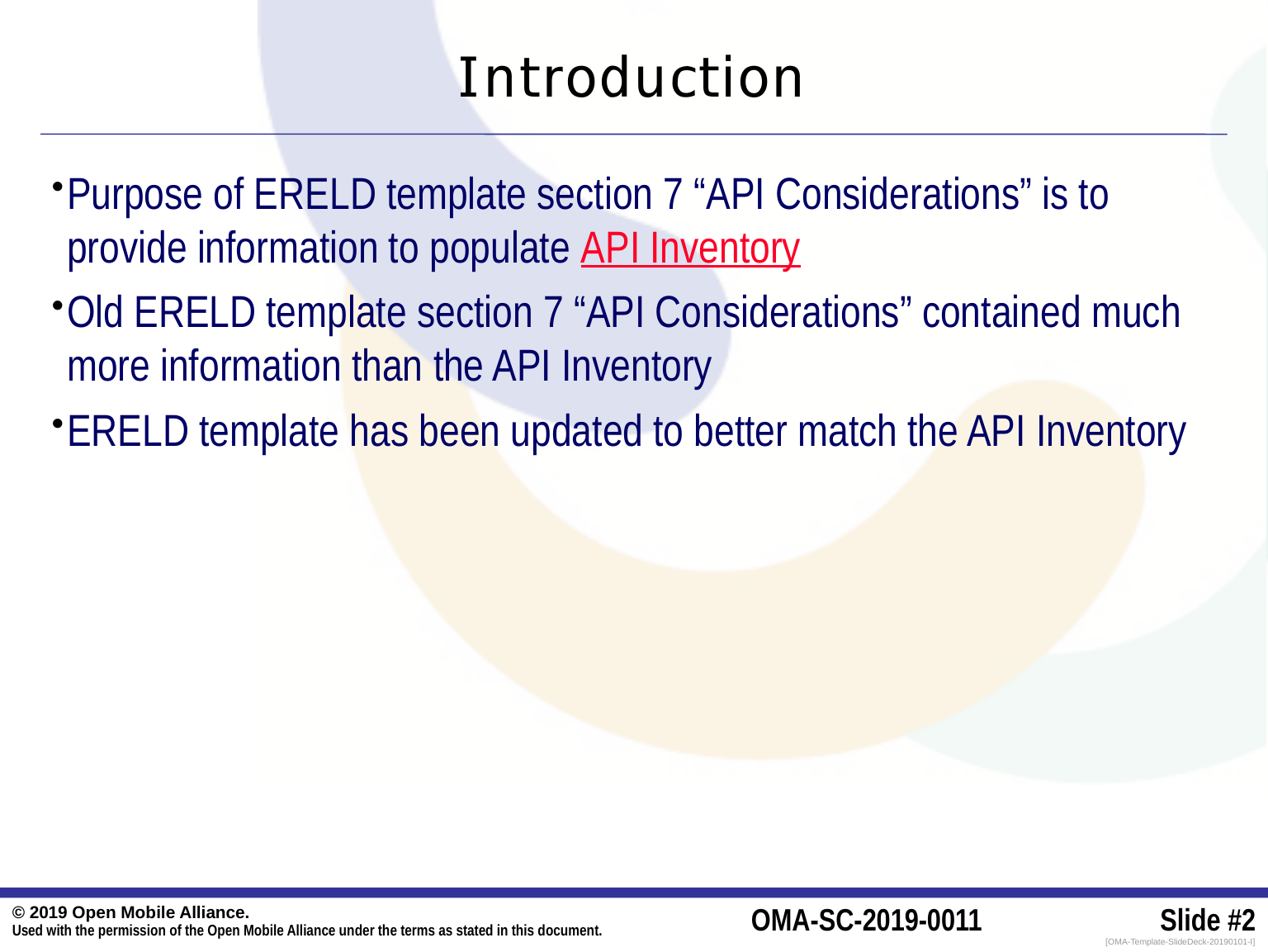

# Introduction
Purpose of ERELD template section 7 “API Considerations” is to provide information to populate API Inventory
Old ERELD template section 7 “API Considerations” contained much more information than the API Inventory
ERELD template has been updated to better match the API Inventory